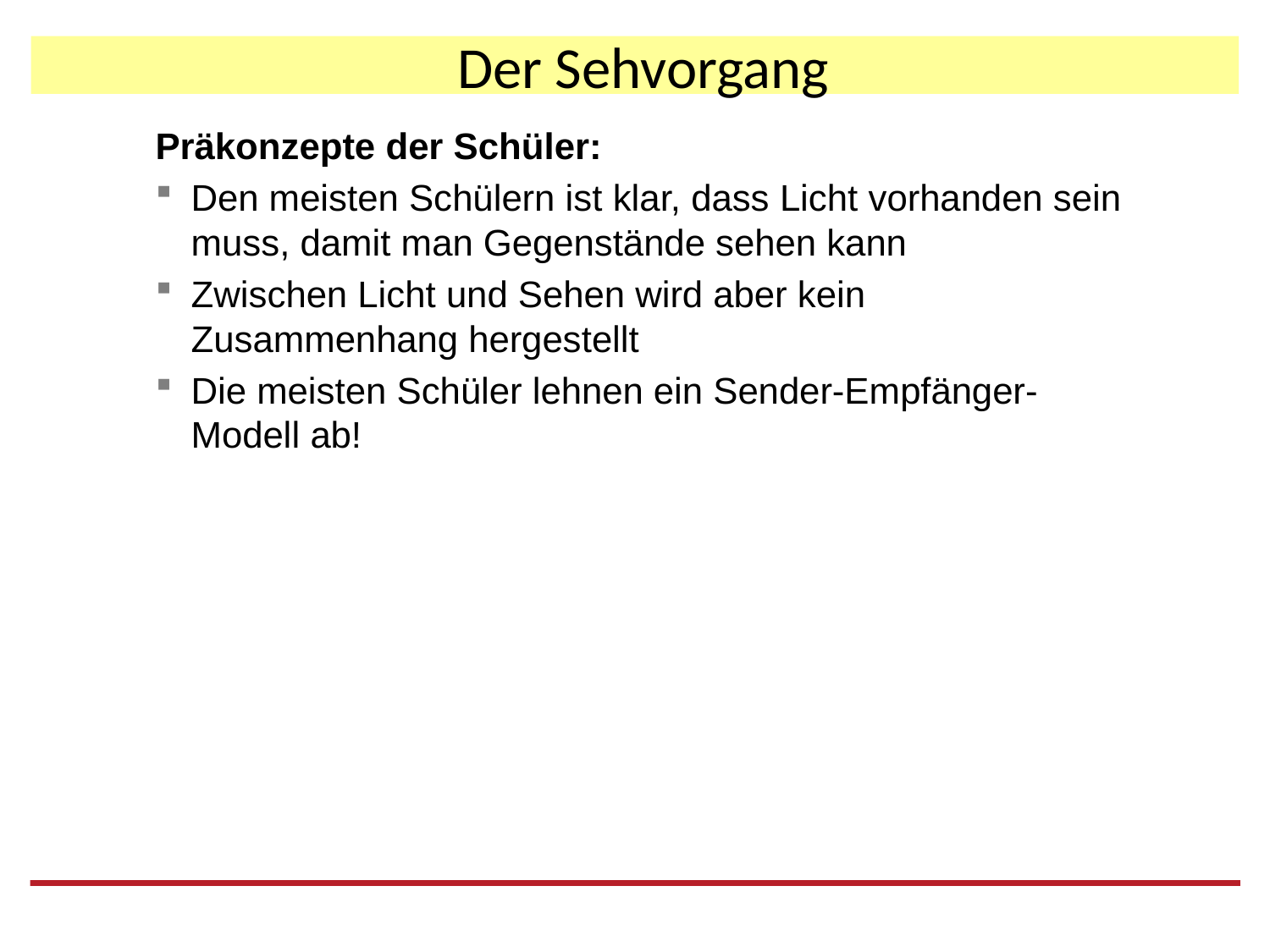

# Der Sehvorgang
Präkonzepte der Schüler:
Den meisten Schülern ist klar, dass Licht vorhanden sein muss, damit man Gegenstände sehen kann
Zwischen Licht und Sehen wird aber kein Zusammenhang hergestellt
Die meisten Schüler lehnen ein Sender-Empfänger-Modell ab!